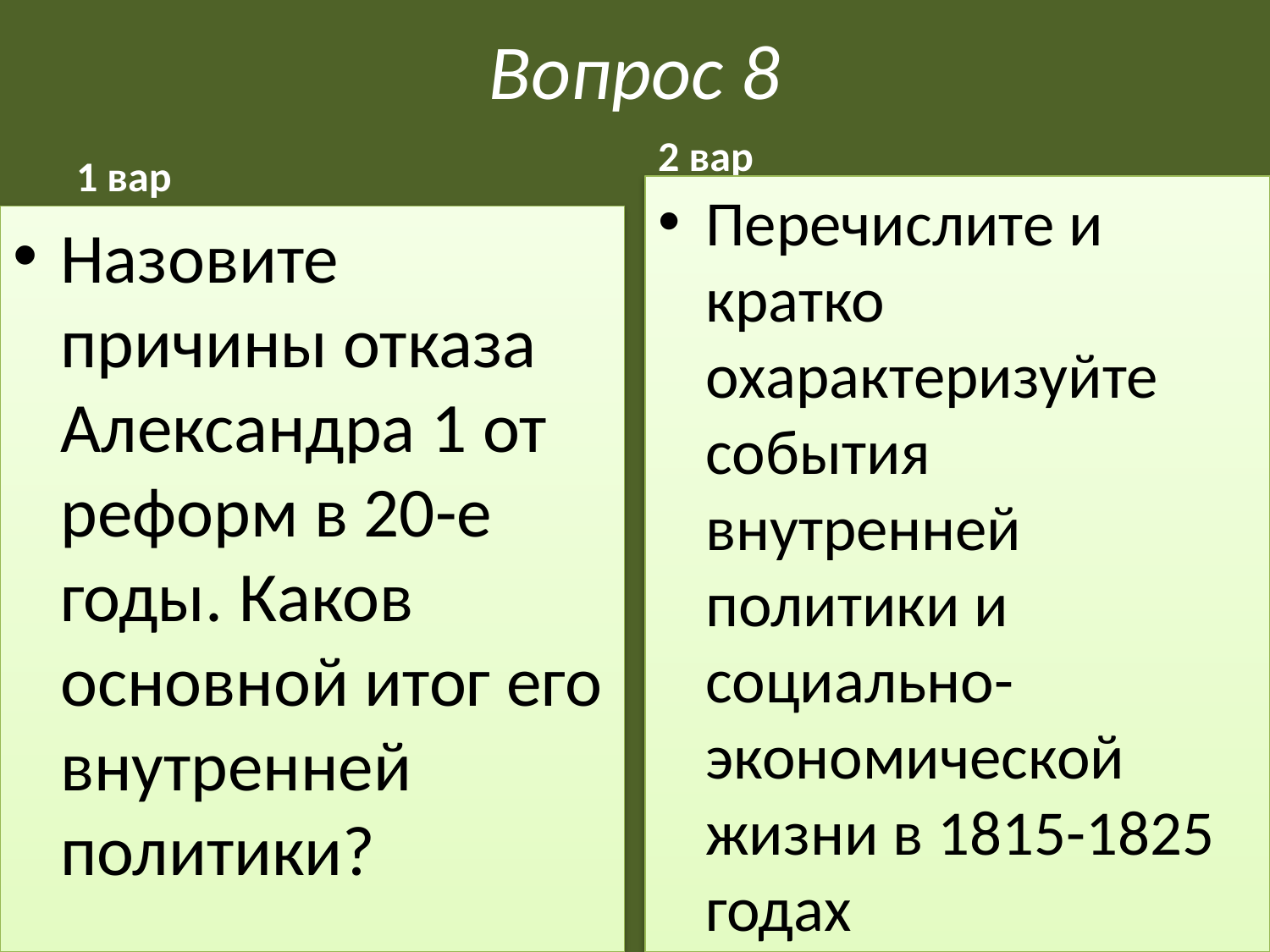

# Вопрос 8
1 вар
2 вар
Перечислите и кратко охарактеризуйте события внутренней политики и социально-экономической жизни в 1815-1825 годах
Назовите причины отказа Александра 1 от реформ в 20-е годы. Каков основной итог его внутренней политики?